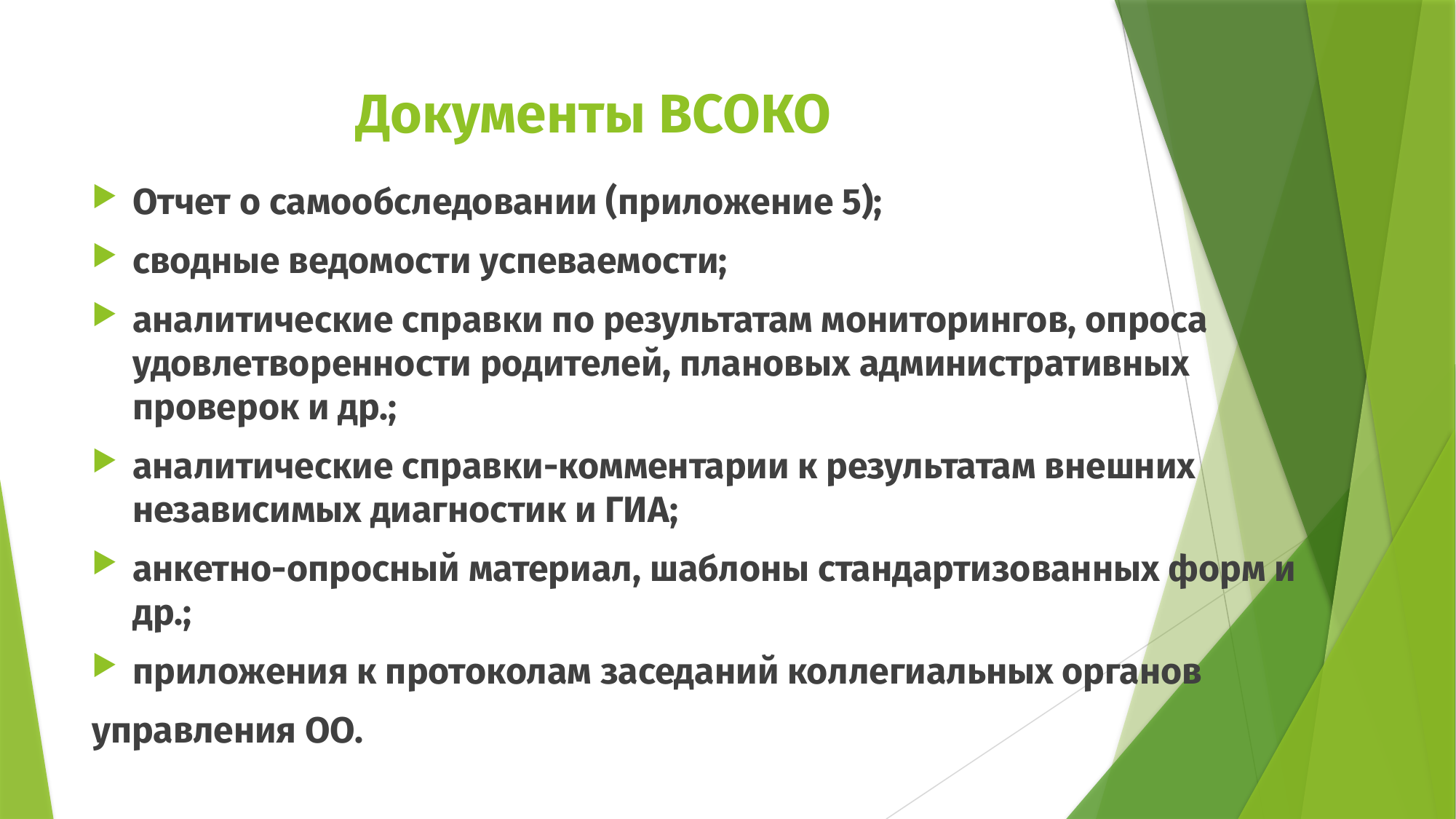

# Документы ВСОКО
Отчет о самообследовании (приложение 5);
сводные ведомости успеваемости;
аналитические справки по результатам мониторингов, опроса удовлетворенности родителей, плановых административных проверок и др.;
аналитические справки-комментарии к результатам внешних независимых диагностик и ГИА;
анкетно-опросный материал, шаблоны стандартизованных форм и др.;
приложения к протоколам заседаний коллегиальных органов
управления ОО.